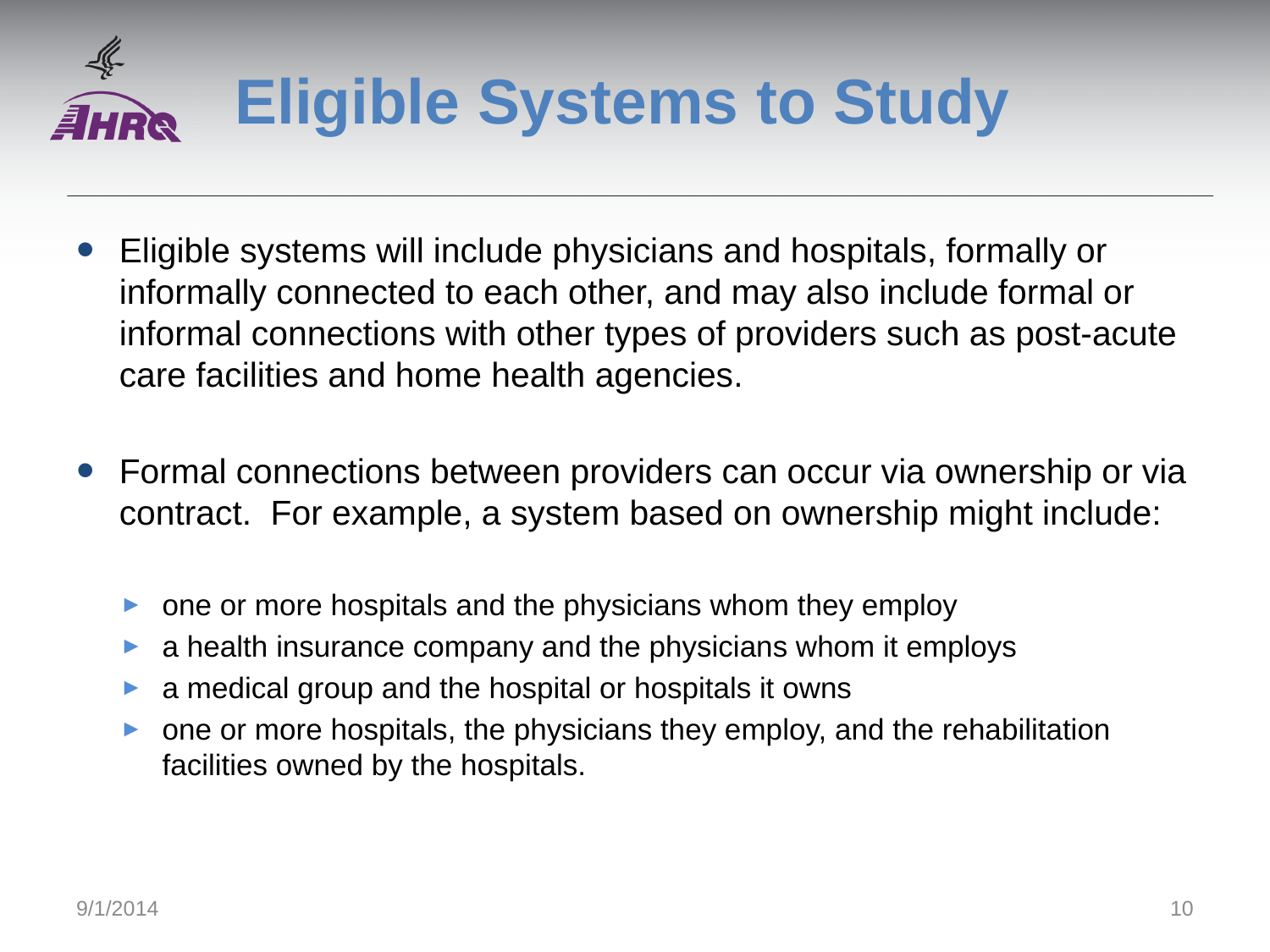

# Eligible Systems to Study
Eligible systems will include physicians and hospitals, formally or informally connected to each other, and may also include formal or informal connections with other types of providers such as post-acute care facilities and home health agencies.

Formal connections between providers can occur via ownership or via contract.  For example, a system based on ownership might include:

one or more hospitals and the physicians whom they employ
a health insurance company and the physicians whom it employs
a medical group and the hospital or hospitals it owns
one or more hospitals, the physicians they employ, and the rehabilitation facilities owned by the hospitals.

9/1/2014
10